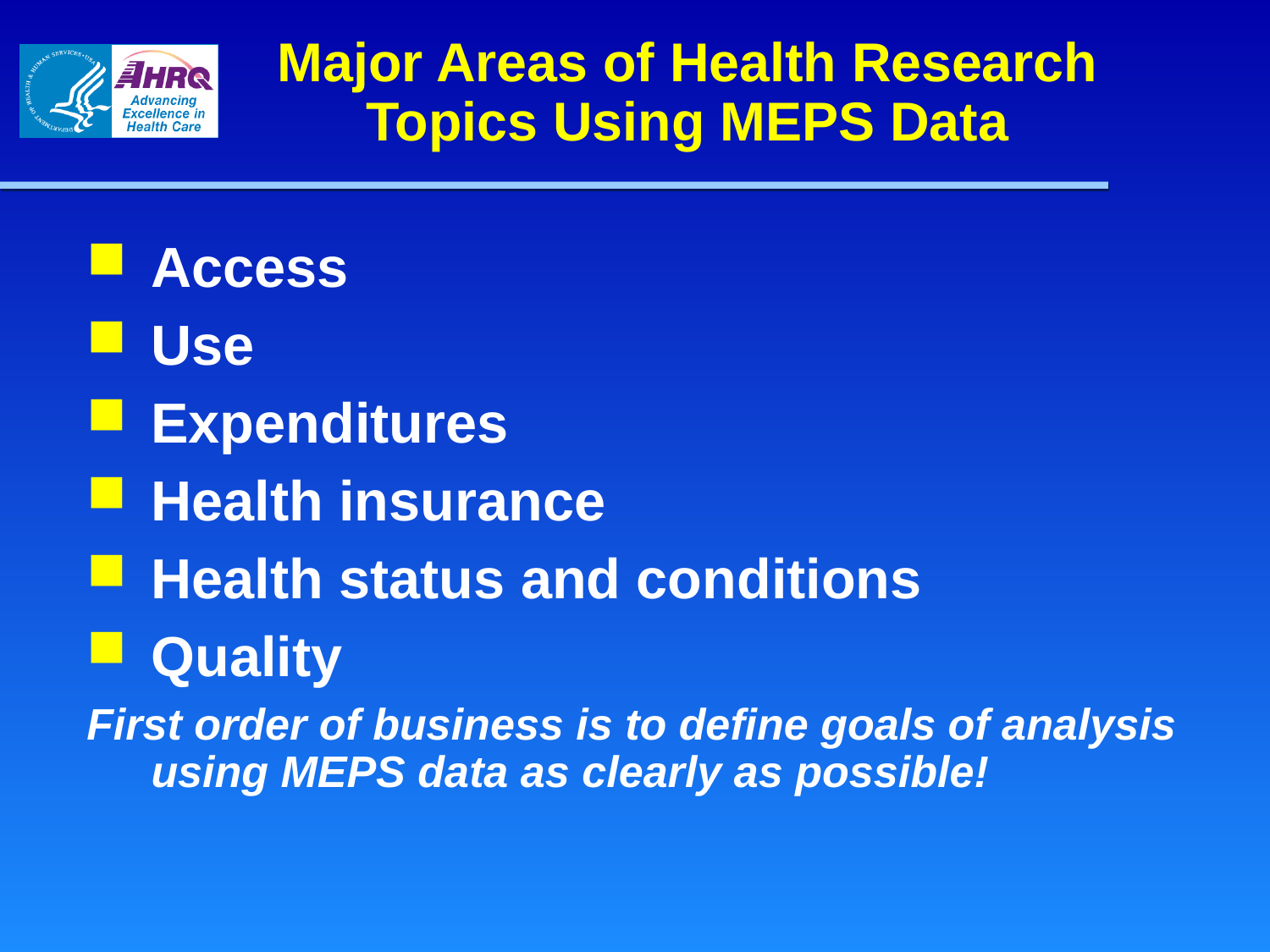

Major Areas of Health Research Topics Using MEPS Data
Access
Use
Expenditures
Health insurance
Health status and conditions
Quality
First order of business is to define goals of analysis using MEPS data as clearly as possible!